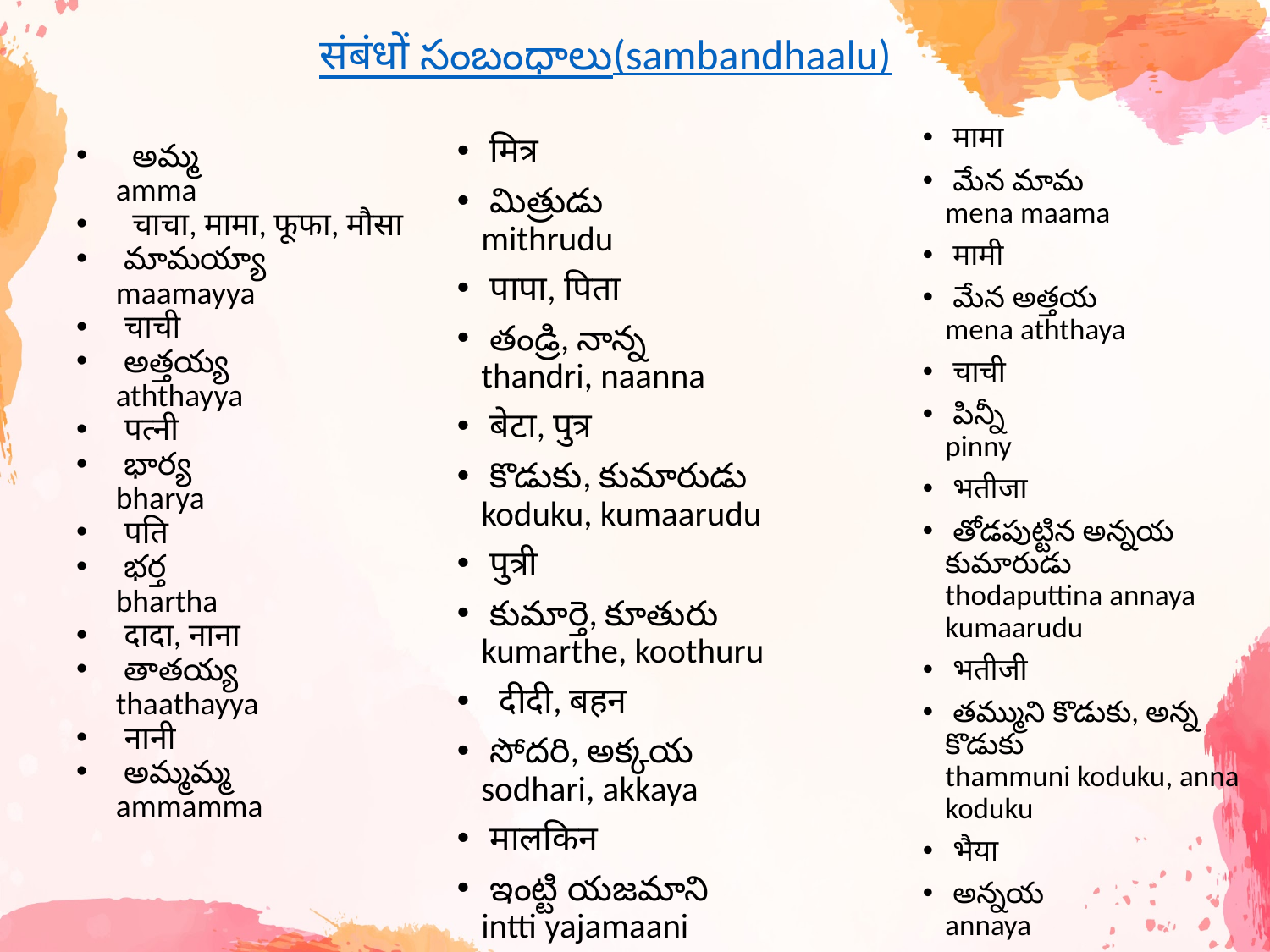

संबंधों సంబంధాలు
(sambandhaalu)
#
 मामा
 మేన మామ
mena maama
 मामी
 మేన అత్తయ
mena aththaya
 चाची
 పిన్నీ
pinny
 भतीजा
 తోడపుట్టిన అన్నయ కుమారుడు
thodaputtina annaya kumaarudu
 भतीजी
 తమ్ముని కొడుకు, అన్న కొడుకు
thammuni koduku, anna koduku
 भैया
 అన్నయ
annaya

  అమ్మ
amma
  चाचा, मामा, फूफा, मौसा
 మామయ్యా
maamayya
 चाची
 అత్తయ్య
aththayya
 पत्नी
 భార్య
bharya
 पति
 భర్త
bhartha
 दादा, नाना
 తాతయ్య
thaathayya
 नानी
 అమ్మమ్మ
ammamma

 मित्र
 మిత్రుడు
mithrudu
 पापा, पिता
 తండ్రి, నాన్న
thandri, naanna
 बेटा, पुत्र
 కొడుకు, కుమారుడు
koduku, kumaarudu
 पुत्री
 కుమార్తె, కూతురు
kumarthe, koothuru
  दीदी, बहन
 సోదరి, అక్కయ
sodhari, akkaya
 मालकिन
 ఇంట్టి యజమాని
intti yajamaani